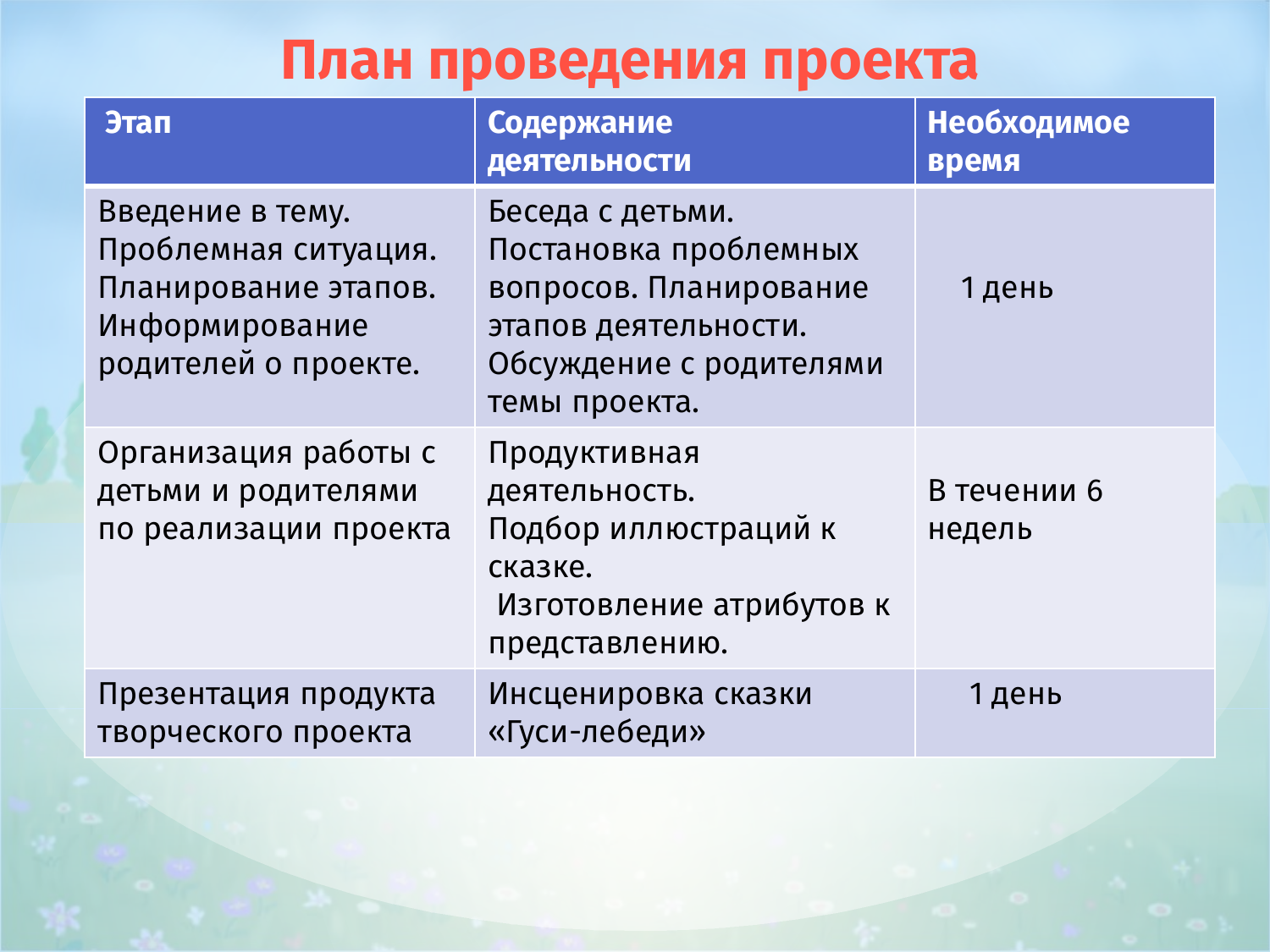

План проведения проекта
| Этап | Содержание деятельности | Необходимое время |
| --- | --- | --- |
| Введение в тему. Проблемная ситуация. Планирование этапов. Информирование родителей о проекте. | Беседа с детьми. Постановка проблемных вопросов. Планирование этапов деятельности. Обсуждение с родителями темы проекта. | 1 день |
| Организация работы с детьми и родителями по реализации проекта | Продуктивная деятельность. Подбор иллюстраций к сказке. Изготовление атрибутов к представлению. | В течении 6 недель |
| Презентация продукта творческого проекта | Инсценировка сказки «Гуси-лебеди» | 1 день |